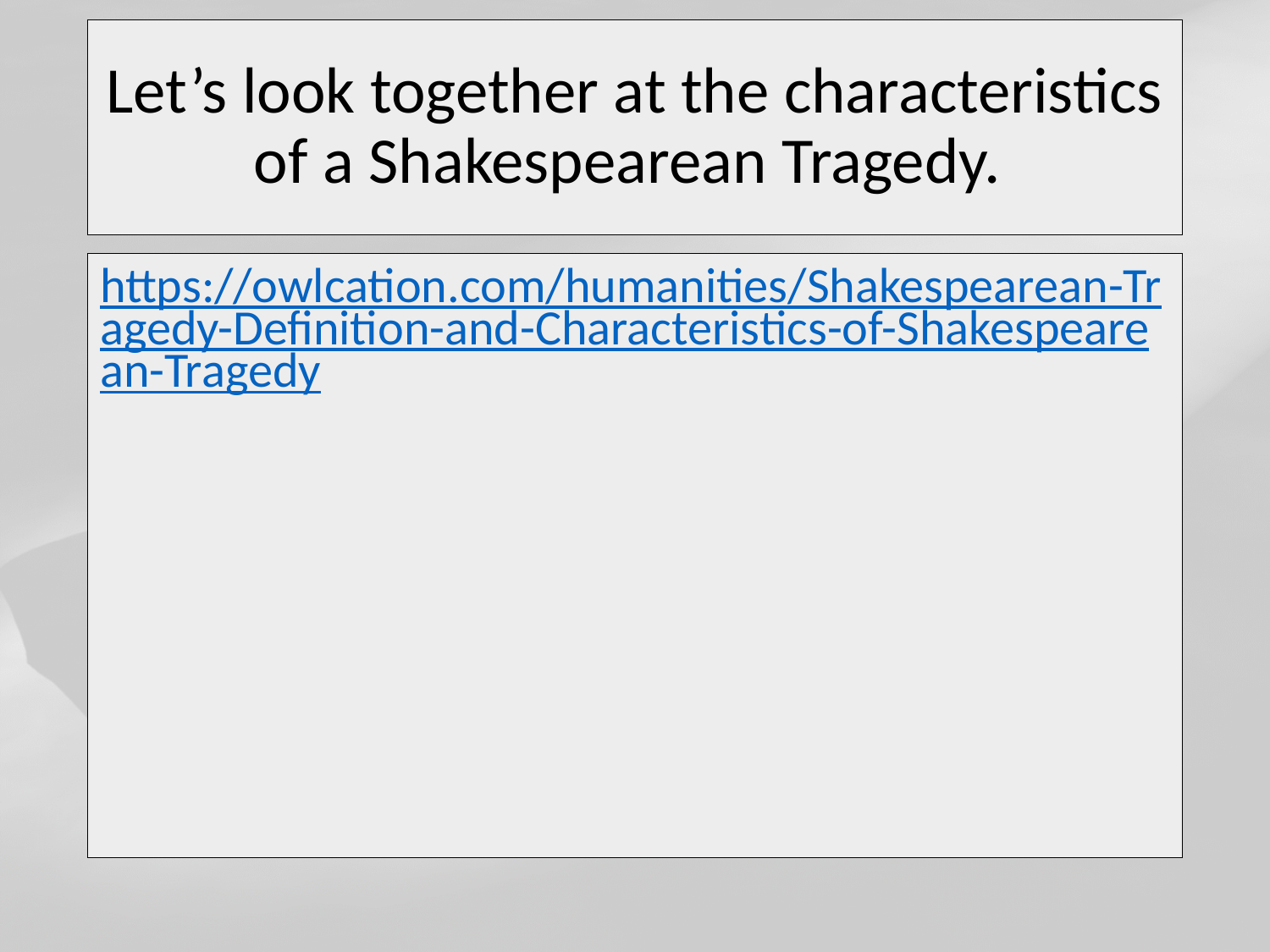

# Let’s look together at the characteristics of a Shakespearean Tragedy.
https://owlcation.com/humanities/Shakespearean-Tragedy-Definition-and-Characteristics-of-Shakespearean-Tragedy